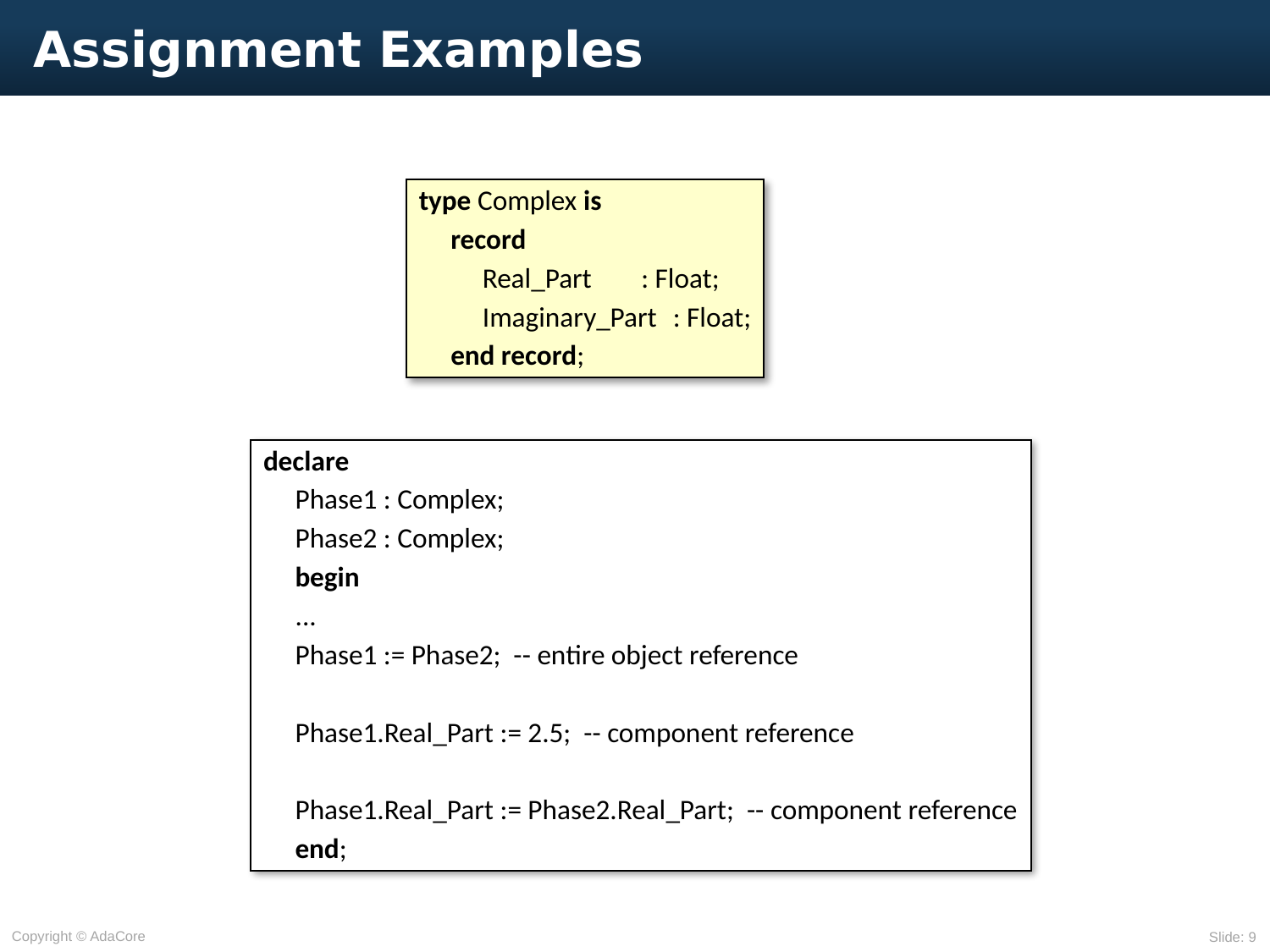

# Assignment Examples
type Complex is
record
Real_Part		: Float;
Imaginary_Part	: Float;
end record;
declare
Phase1 : Complex;
Phase2 : Complex;
begin
...
Phase1 := Phase2;  -- entire object reference

Phase1.Real_Part := 2.5;  -- component reference

Phase1.Real_Part := Phase2.Real_Part;  -- component reference
end;